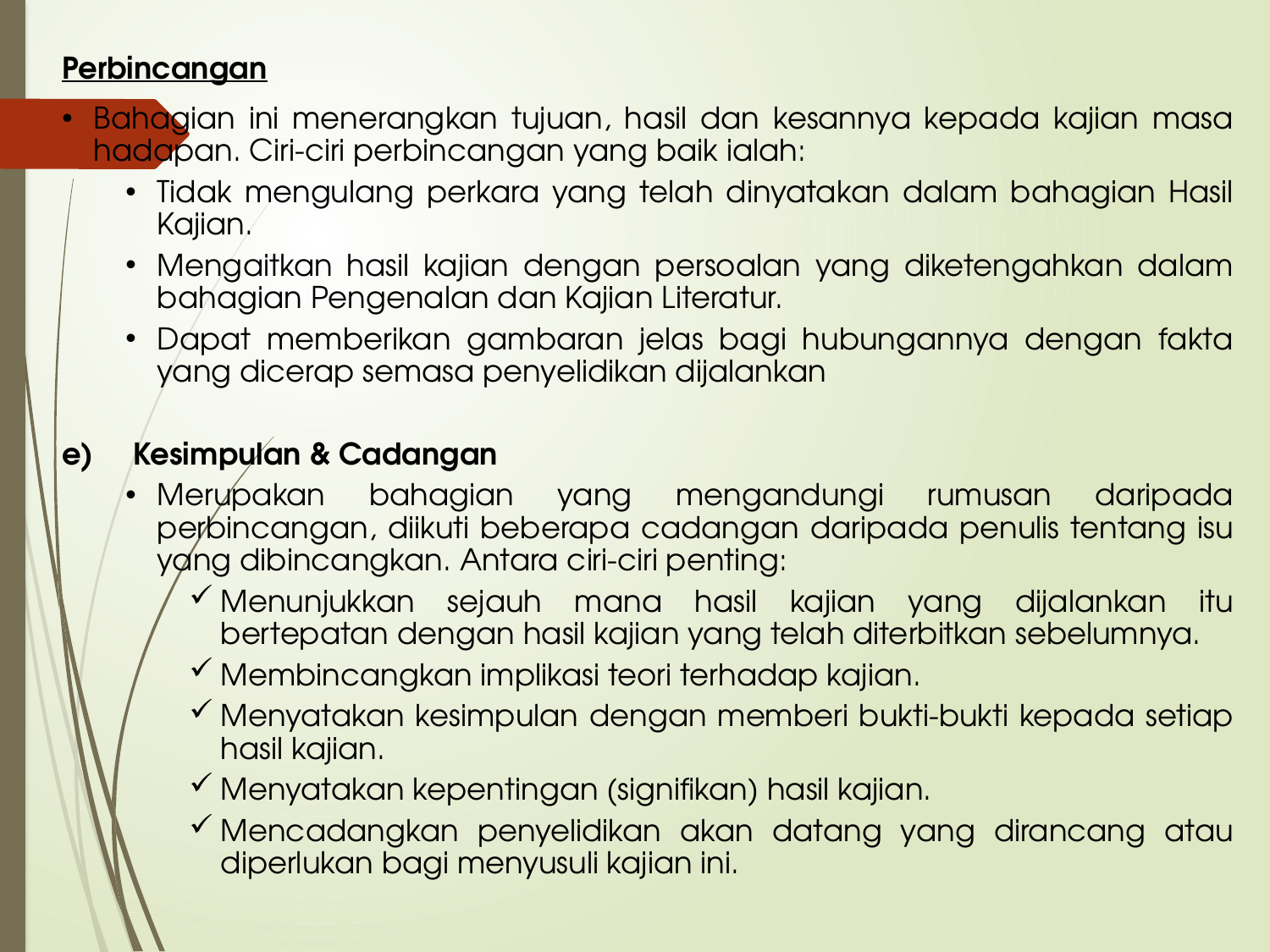

Perbincangan
Bahagian ini menerangkan tujuan, hasil dan kesannya kepada kajian masa hadapan. Ciri-ciri perbincangan yang baik ialah:
Tidak mengulang perkara yang telah dinyatakan dalam bahagian Hasil Kajian.
Mengaitkan hasil kajian dengan persoalan yang diketengahkan dalam bahagian Pengenalan dan Kajian Literatur.
Dapat memberikan gambaran jelas bagi hubungannya dengan fakta yang dicerap semasa penyelidikan dijalankan

Kesimpulan & Cadangan
Merupakan bahagian yang mengandungi rumusan daripada perbincangan, diikuti beberapa cadangan daripada penulis tentang isu yang dibincangkan. Antara ciri-ciri penting:
Menunjukkan sejauh mana hasil kajian yang dijalankan itu bertepatan dengan hasil kajian yang telah diterbitkan sebelumnya.
Membincangkan implikasi teori terhadap kajian.
Menyatakan kesimpulan dengan memberi bukti-bukti kepada setiap hasil kajian.
Menyatakan kepentingan (signifikan) hasil kajian.
Mencadangkan penyelidikan akan datang yang dirancang atau diperlukan bagi menyusuli kajian ini.